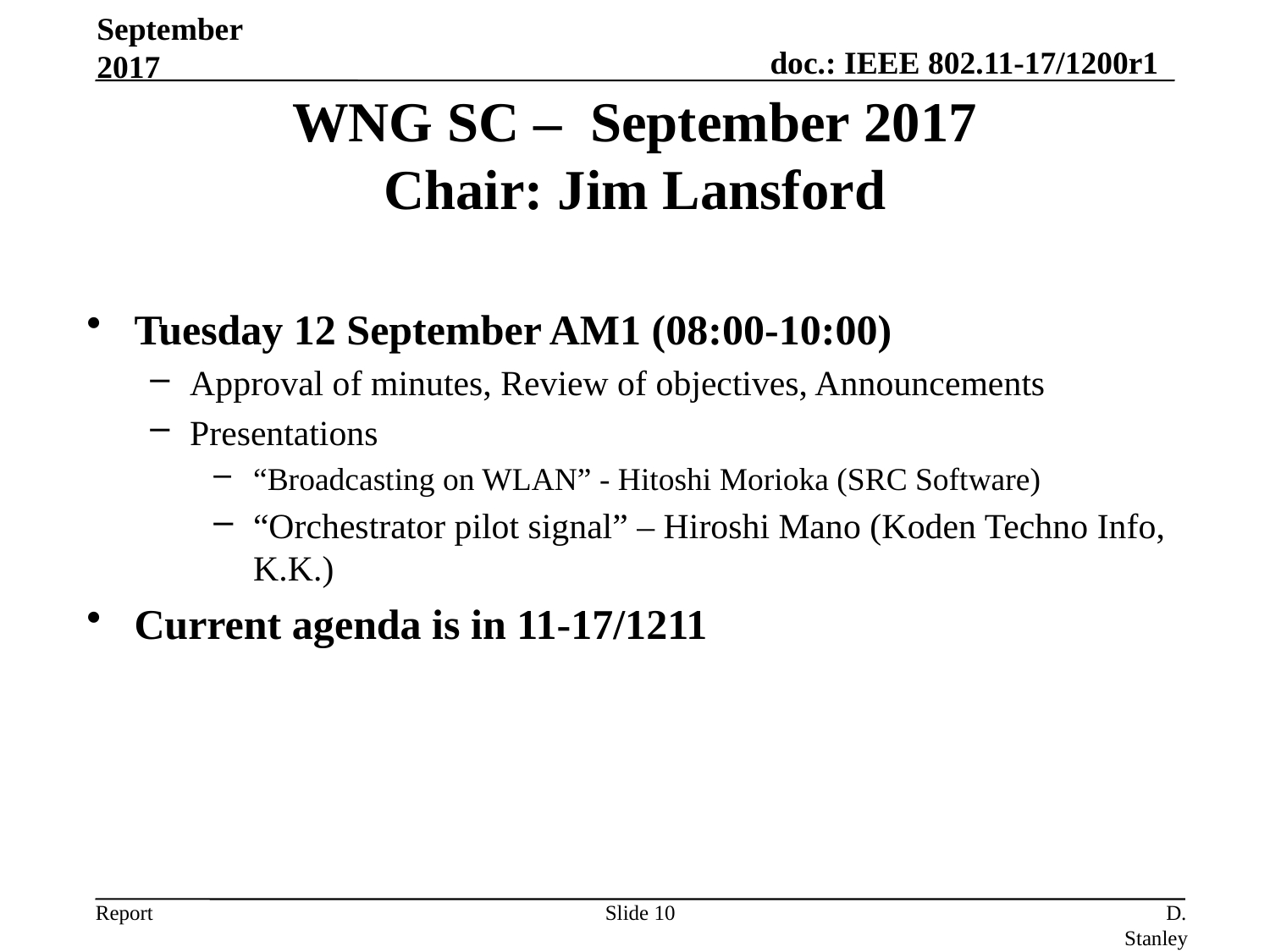

September 2017

WNG SC –  September 2017
Chair: Jim Lansford
Tuesday 12 September AM1 (08:00-10:00)
Approval of minutes, Review of objectives, Announcements
Presentations
“Broadcasting on WLAN” - Hitoshi Morioka (SRC Software)
“Orchestrator pilot signal” – Hiroshi Mano (Koden Techno Info, K.K.)
Current agenda is in 11-17/1211

Slide 10
D. Stanley, HP Enterprise